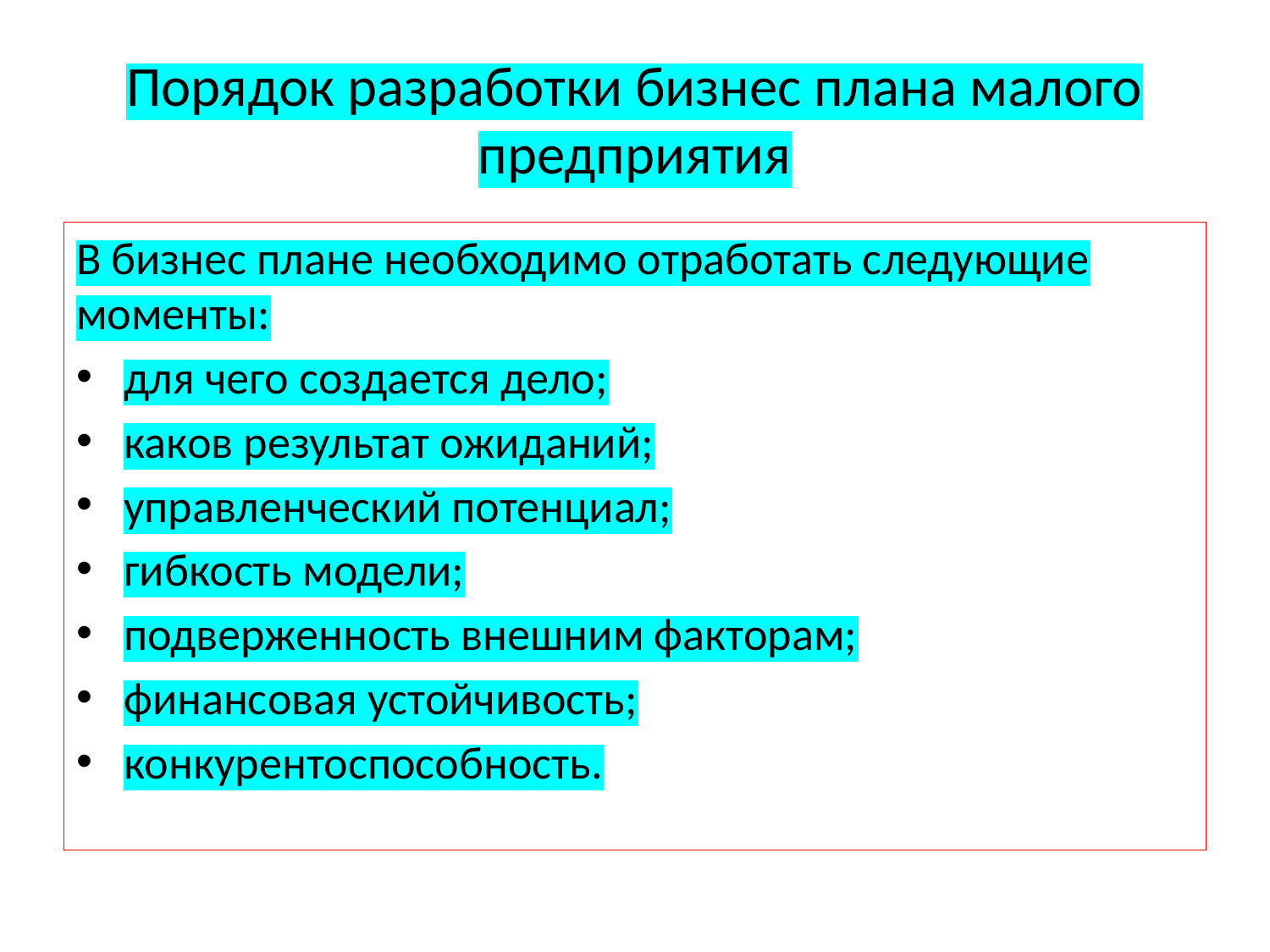

# Порядок разработки бизнес плана малого предприятия
В бизнес плане необходимо отработать следующие моменты:
для чего создается дело;
каков результат ожиданий;
управленческий потенциал;
гибкость модели;
подверженность внешним факторам;
финансовая устойчивость;
конкурентоспособность.